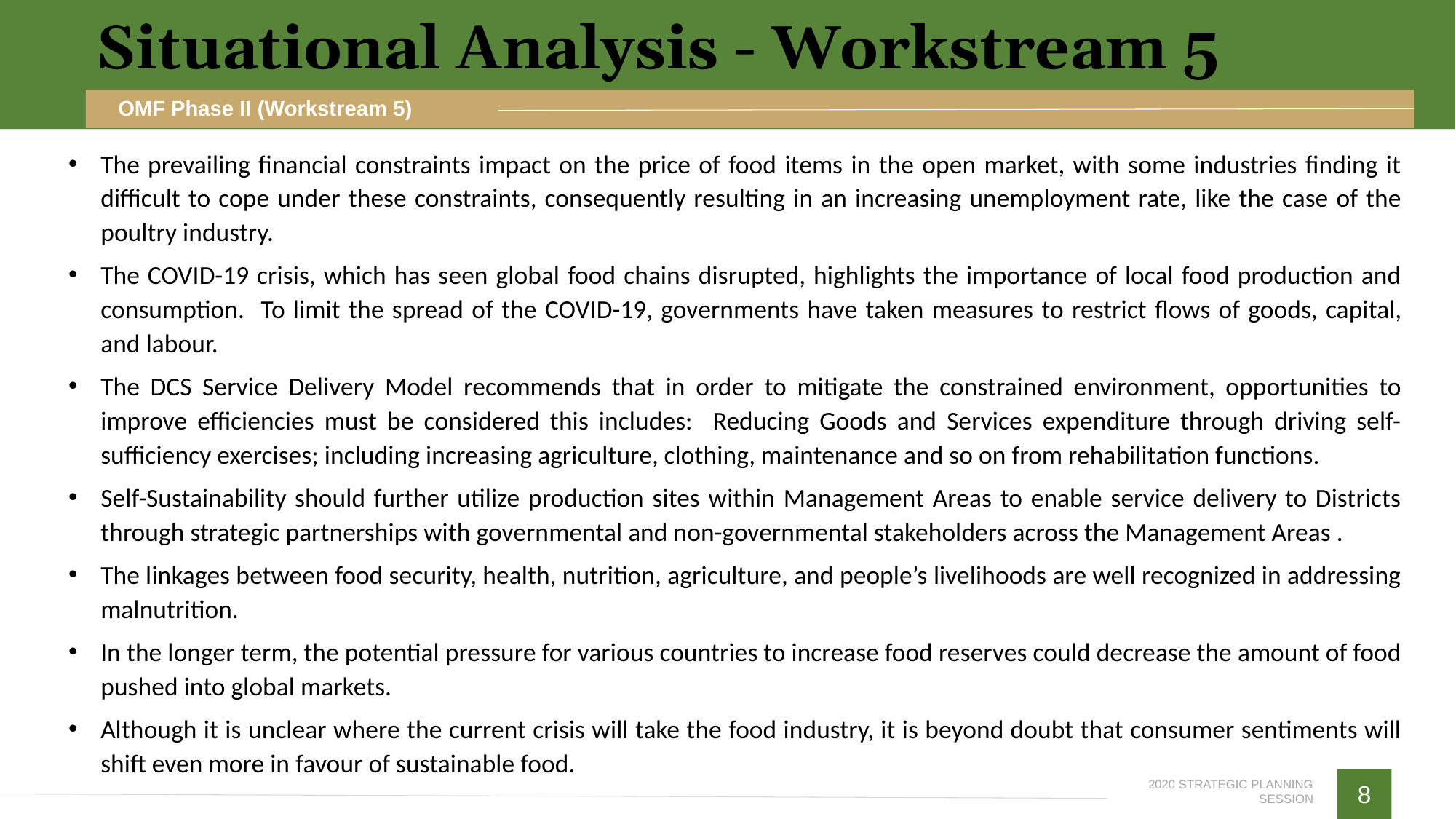

Situational Analysis - Workstream 5

OMF Phase II (Workstream 5)
The prevailing financial constraints impact on the price of food items in the open market, with some industries finding it difficult to cope under these constraints, consequently resulting in an increasing unemployment rate, like the case of the poultry industry.
The COVID-19 crisis, which has seen global food chains disrupted, highlights the importance of local food production and consumption.  To limit the spread of the COVID-19, governments have taken measures to restrict flows of goods, capital, and labour.
The DCS Service Delivery Model recommends that in order to mitigate the constrained environment, opportunities to improve efficiencies must be considered this includes:  Reducing Goods and Services expenditure through driving self-sufficiency exercises; including increasing agriculture, clothing, maintenance and so on from rehabilitation functions.
Self-Sustainability should further utilize production sites within Management Areas to enable service delivery to Districts through strategic partnerships with governmental and non-governmental stakeholders across the Management Areas .
The linkages between food security, health, nutrition, agriculture, and people’s livelihoods are well recognized in addressing malnutrition.
In the longer term, the potential pressure for various countries to increase food reserves could decrease the amount of food pushed into global markets.
Although it is unclear where the current crisis will take the food industry, it is beyond doubt that consumer sentiments will shift even more in favour of sustainable food.